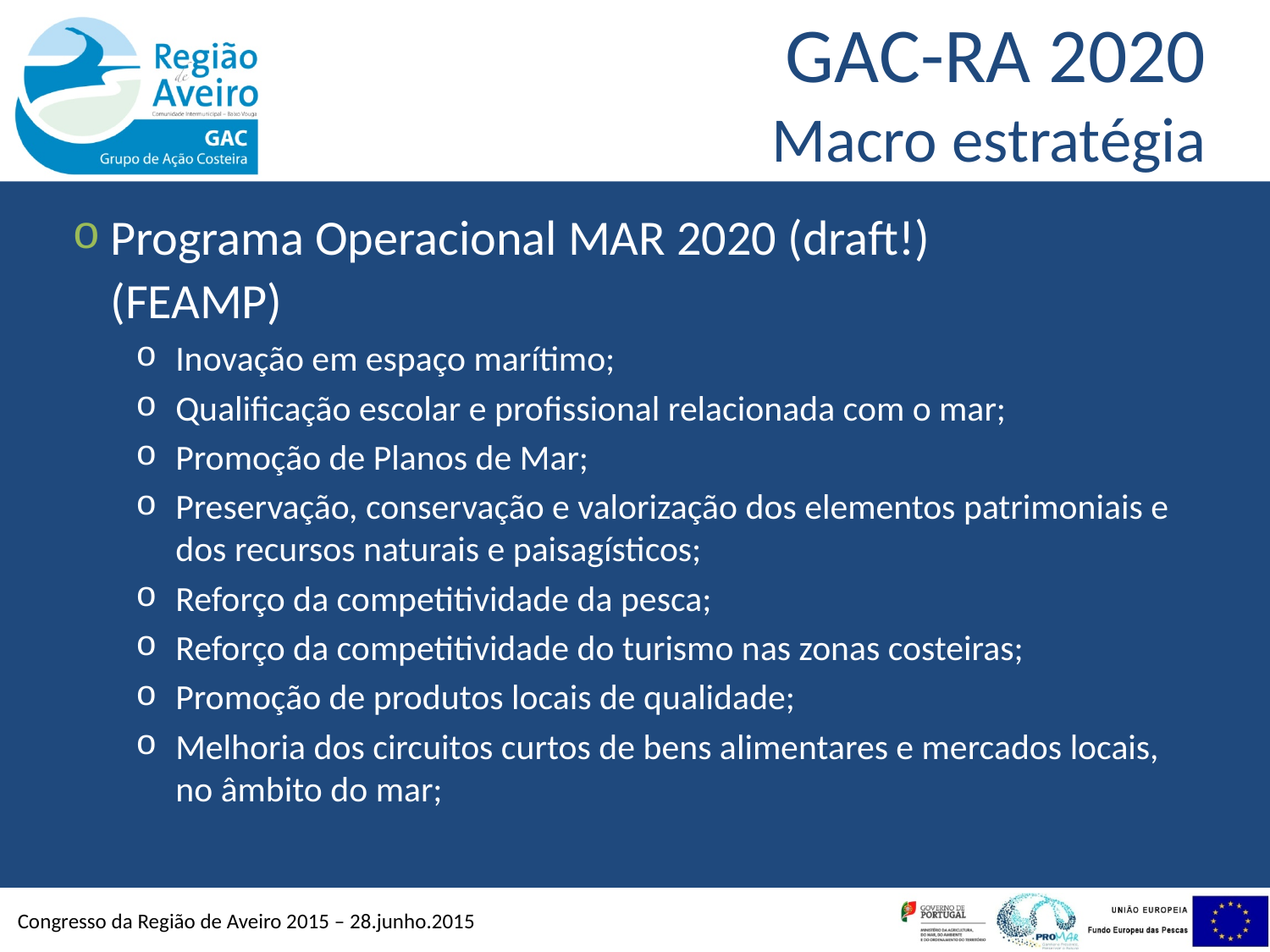

# GAC-RA 2020 Macro estratégia
Programa Operacional MAR 2020 (draft!)
	(FEAMP)
Inovação em espaço marítimo;
Qualificação escolar e profissional relacionada com o mar;
Promoção de Planos de Mar;
Preservação, conservação e valorização dos elementos patrimoniais e dos recursos naturais e paisagísticos;
Reforço da competitividade da pesca;
Reforço da competitividade do turismo nas zonas costeiras;
Promoção de produtos locais de qualidade;
Melhoria dos circuitos curtos de bens alimentares e mercados locais, no âmbito do mar;
Congresso da Região de Aveiro 2015 – 28.junho.2015